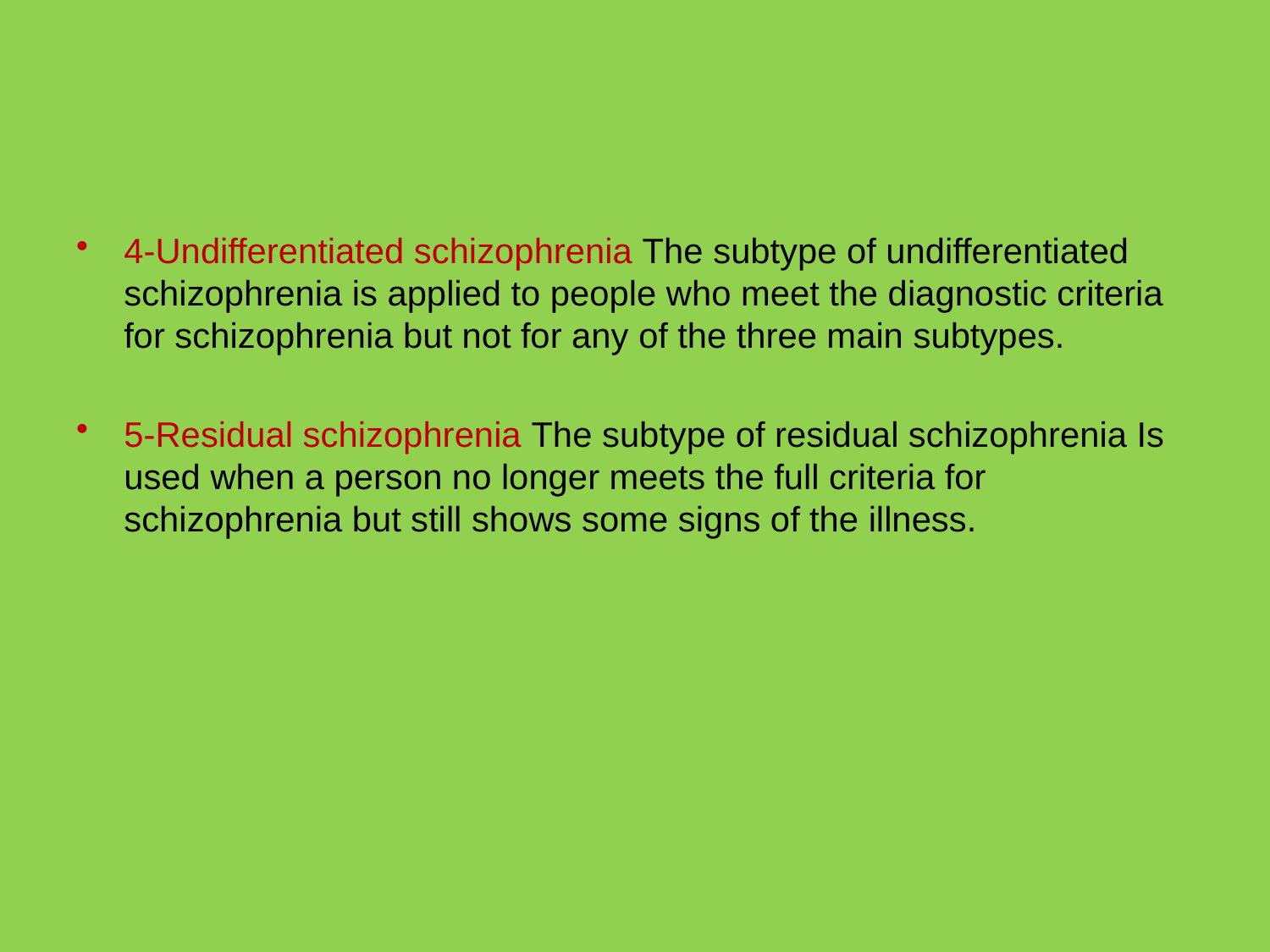

#
4-Undifferentiated schizophrenia The subtype of undifferentiated schizophrenia is applied to people who meet the diagnostic criteria for schizophrenia but not for any of the three main subtypes.

5-Residual schizophrenia The subtype of residual schizophrenia Is used when a person no longer meets the full criteria for schizophrenia but still shows some signs of the illness.